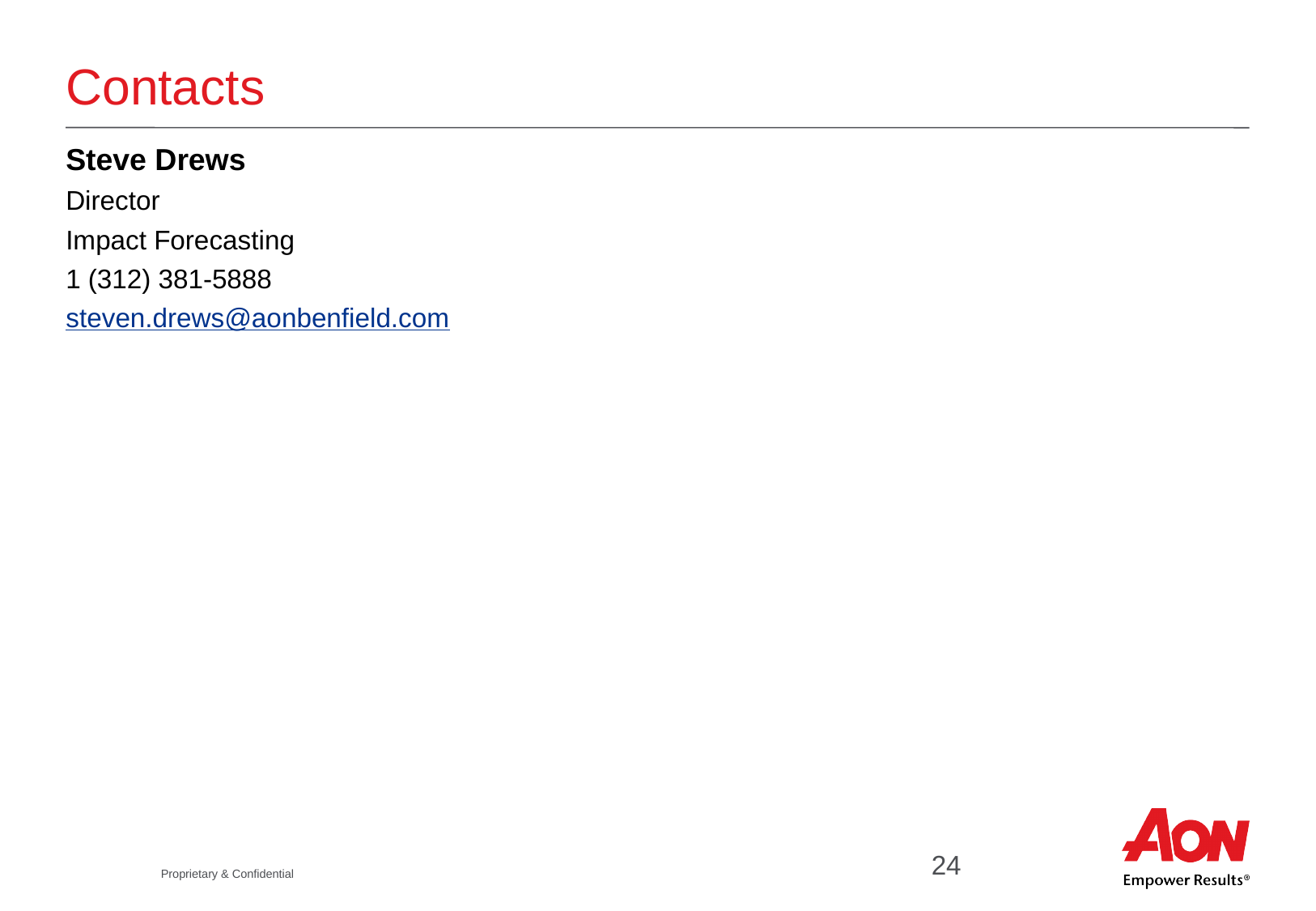

# Contacts
Steve Drews
Director
Impact Forecasting
1 (312) 381-5888
steven.drews@aonbenfield.com